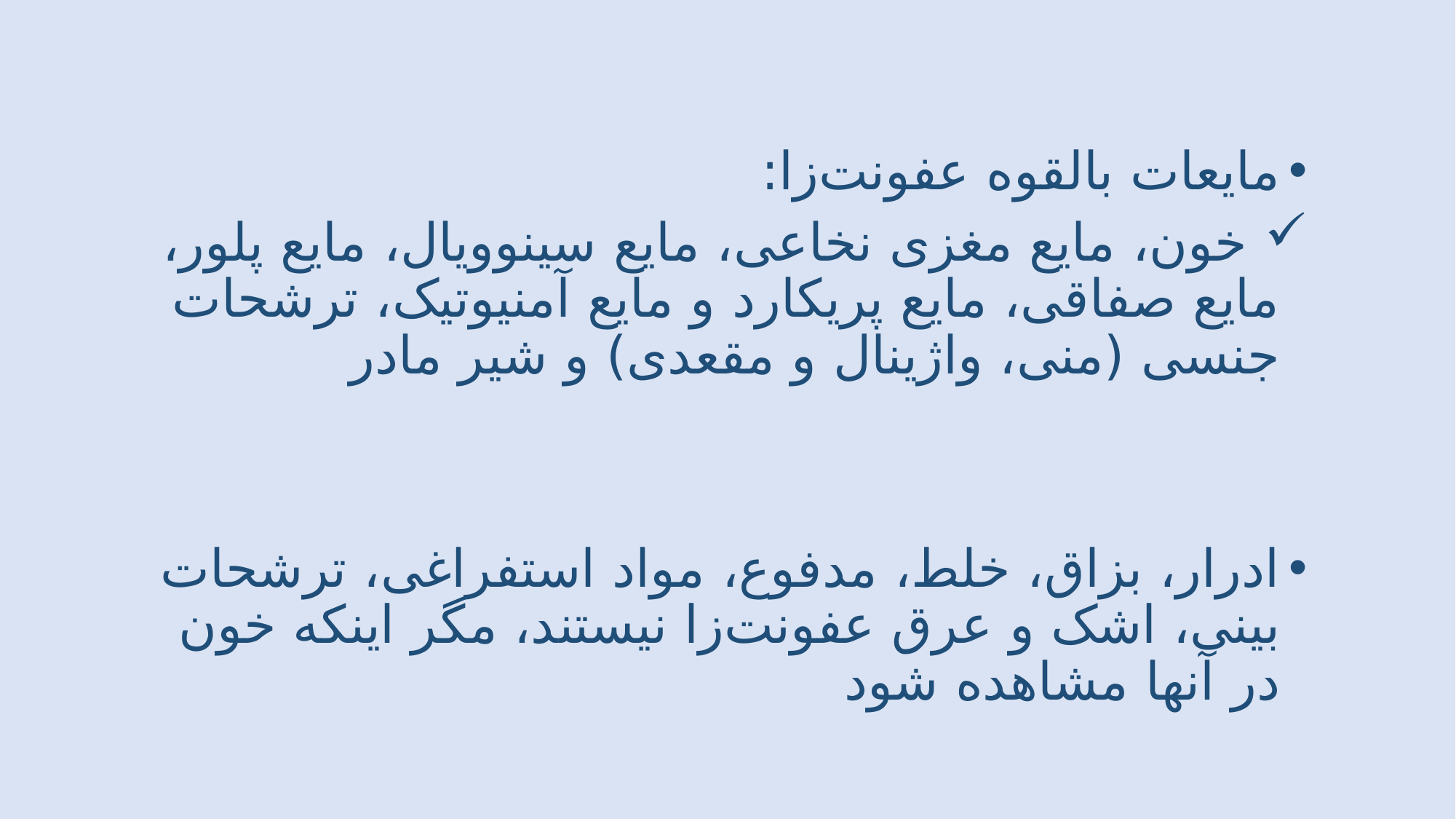

مایعات بالقوه عفونت‌زا:
 خون، مایع مغزی نخاعی، مایع سینوویال، مایع پلور، مایع صفاقی، مایع پریکارد و مایع آمنیوتیک، ترشحات جنسی (منی، واژینال و مقعدی) و شیر مادر

ادرار، بزاق، خلط، مدفوع، مواد استفراغی، ترشحات بینی، اشک و عرق عفونت‌زا نیستند، مگر اینکه خون در آنها مشاهده شود